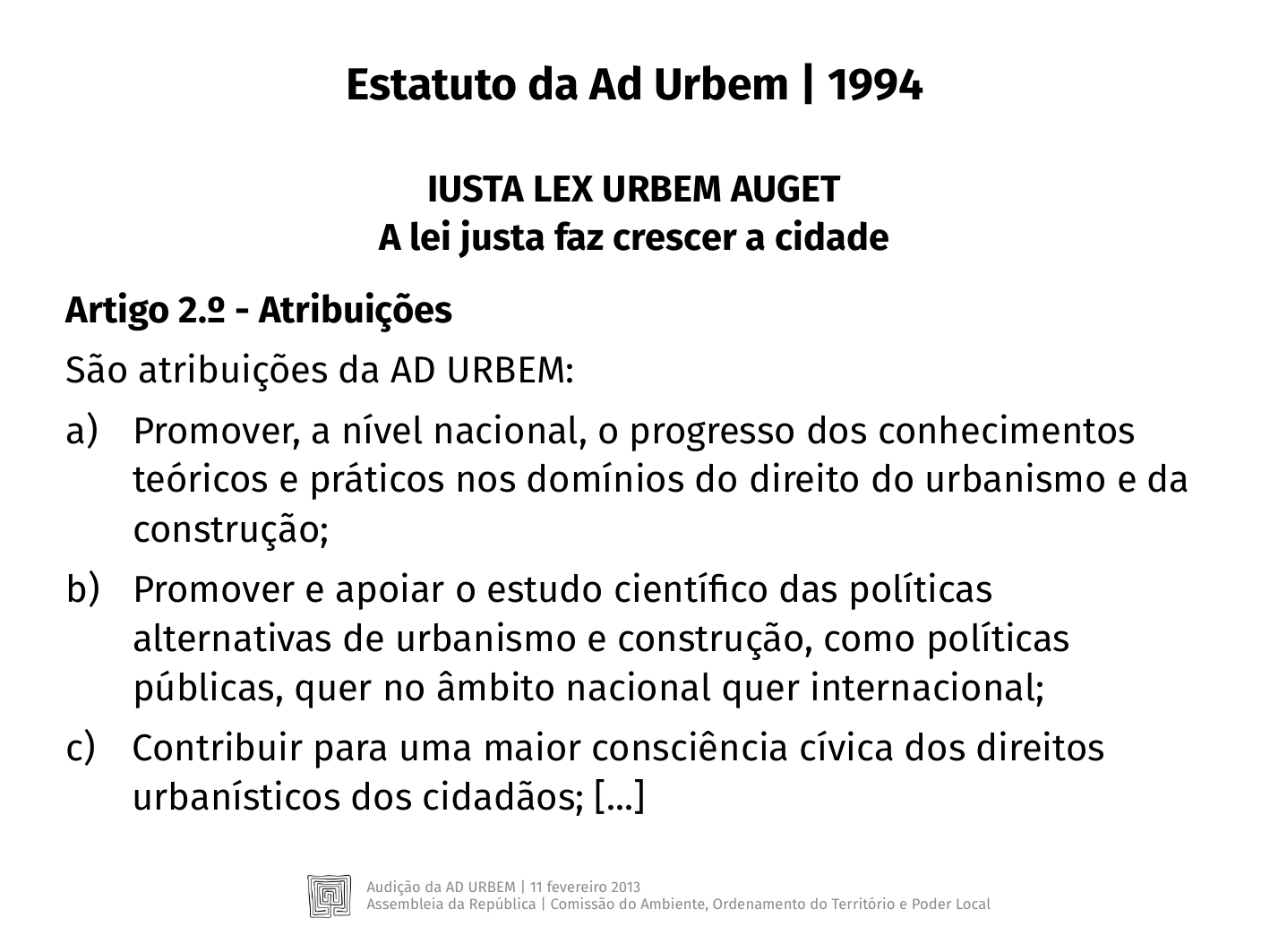

# Estatuto da Ad Urbem | 1994
IUSTA LEX URBEM AUGET
A lei justa faz crescer a cidade
Artigo 2.º - Atribuições
São atribuições da AD URBEM:
a)	Promover, a nível nacional, o progresso dos conhecimentos teóricos e práticos nos domínios do direito do urbanismo e da construção;
b)	Promover e apoiar o estudo científico das políticas alternativas de urbanismo e construção, como políticas públicas, quer no âmbito nacional quer internacional;
c)	Contribuir para uma maior consciência cívica dos direitos urbanísticos dos cidadãos; [...]
Audição da Ad Urbem | 11 fevereiro 2013
Assembleia da República | Comissão do Ambiente, Ordenamento do Território e Poder Local